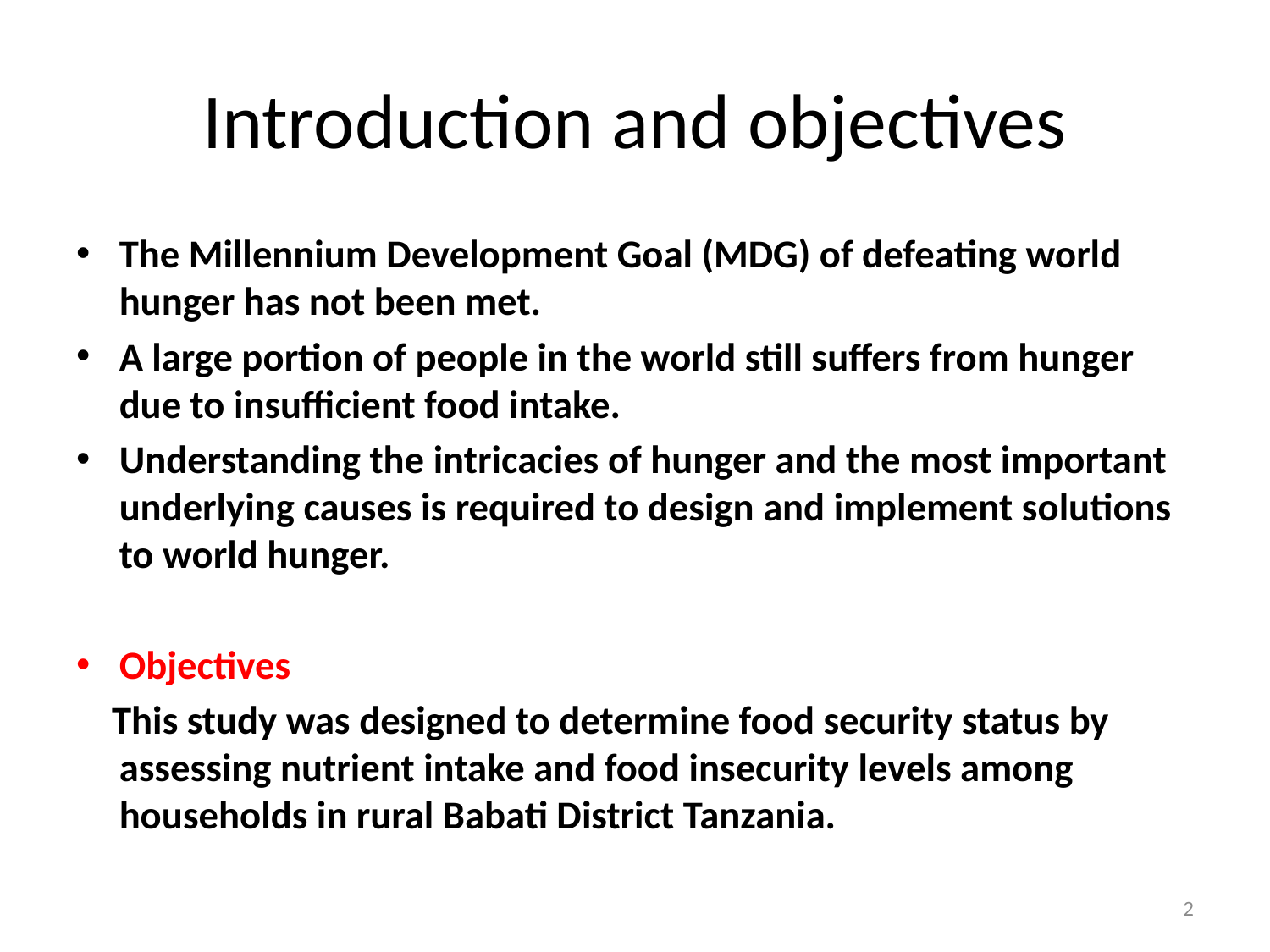

# Introduction and objectives
The Millennium Development Goal (MDG) of defeating world hunger has not been met.
A large portion of people in the world still suffers from hunger due to insufficient food intake.
Understanding the intricacies of hunger and the most important underlying causes is required to design and implement solutions to world hunger.

Objectives
    This study was designed to determine food security status by assessing nutrient intake and food insecurity levels among households in rural Babati District Tanzania.
2